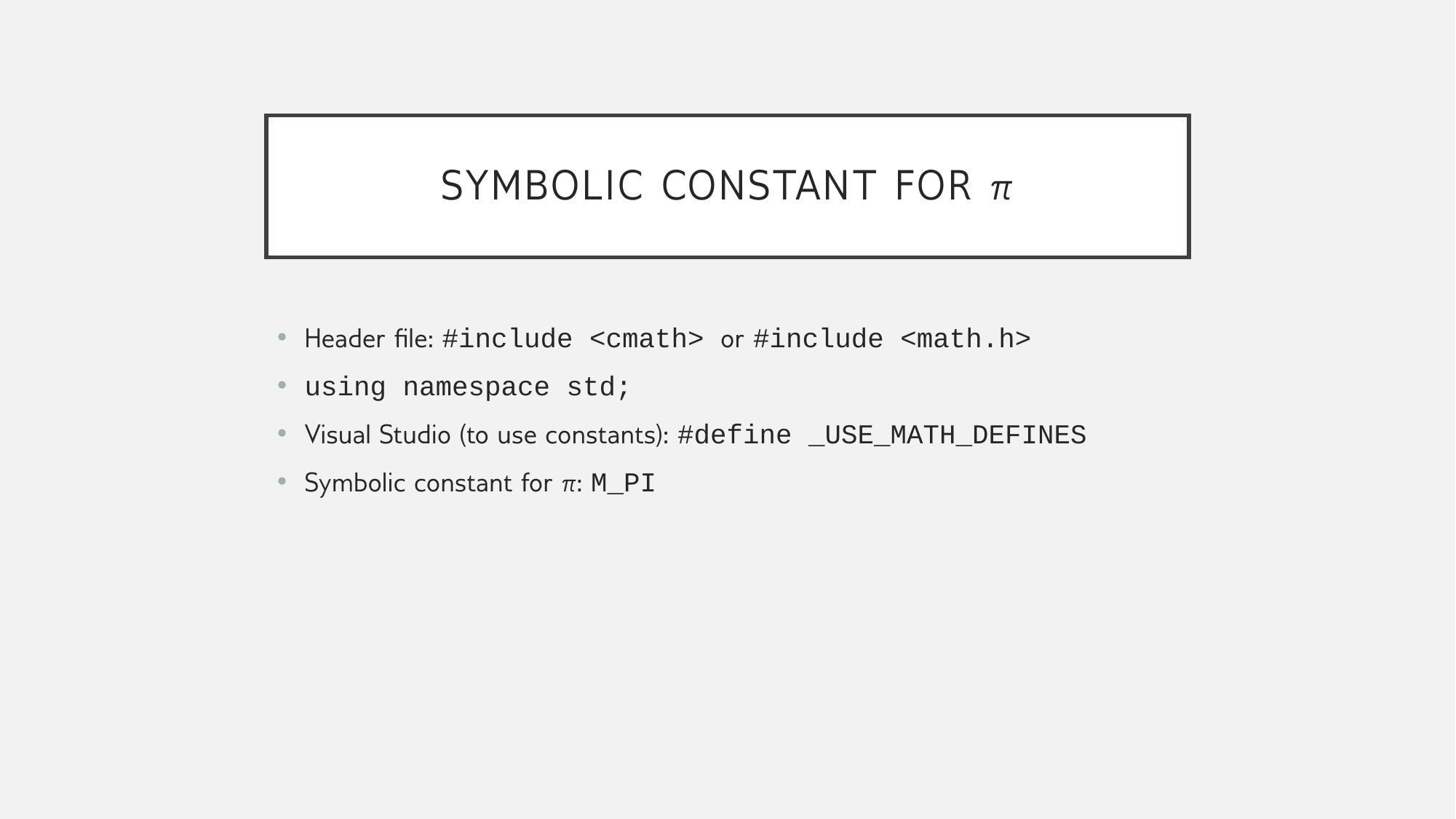

# Symbolic Constant for π
Header file: #include <cmath> or #include <math.h>
using namespace std;
Visual Studio (to use constants): #define _USE_MATH_DEFINES
Symbolic constant for π: M_PI